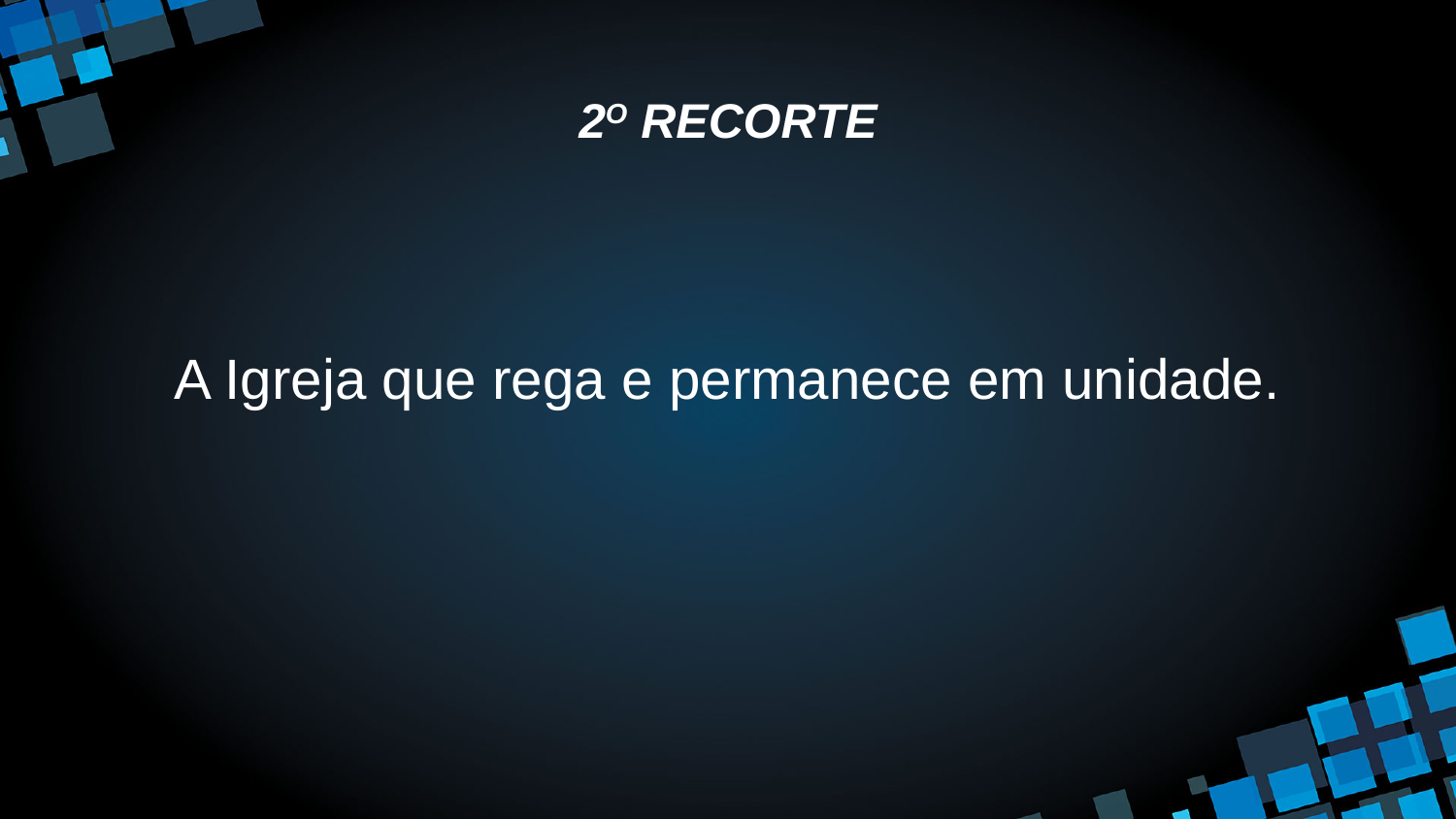

# 2O RECORTE

A Igreja que rega e permanece em unidade.